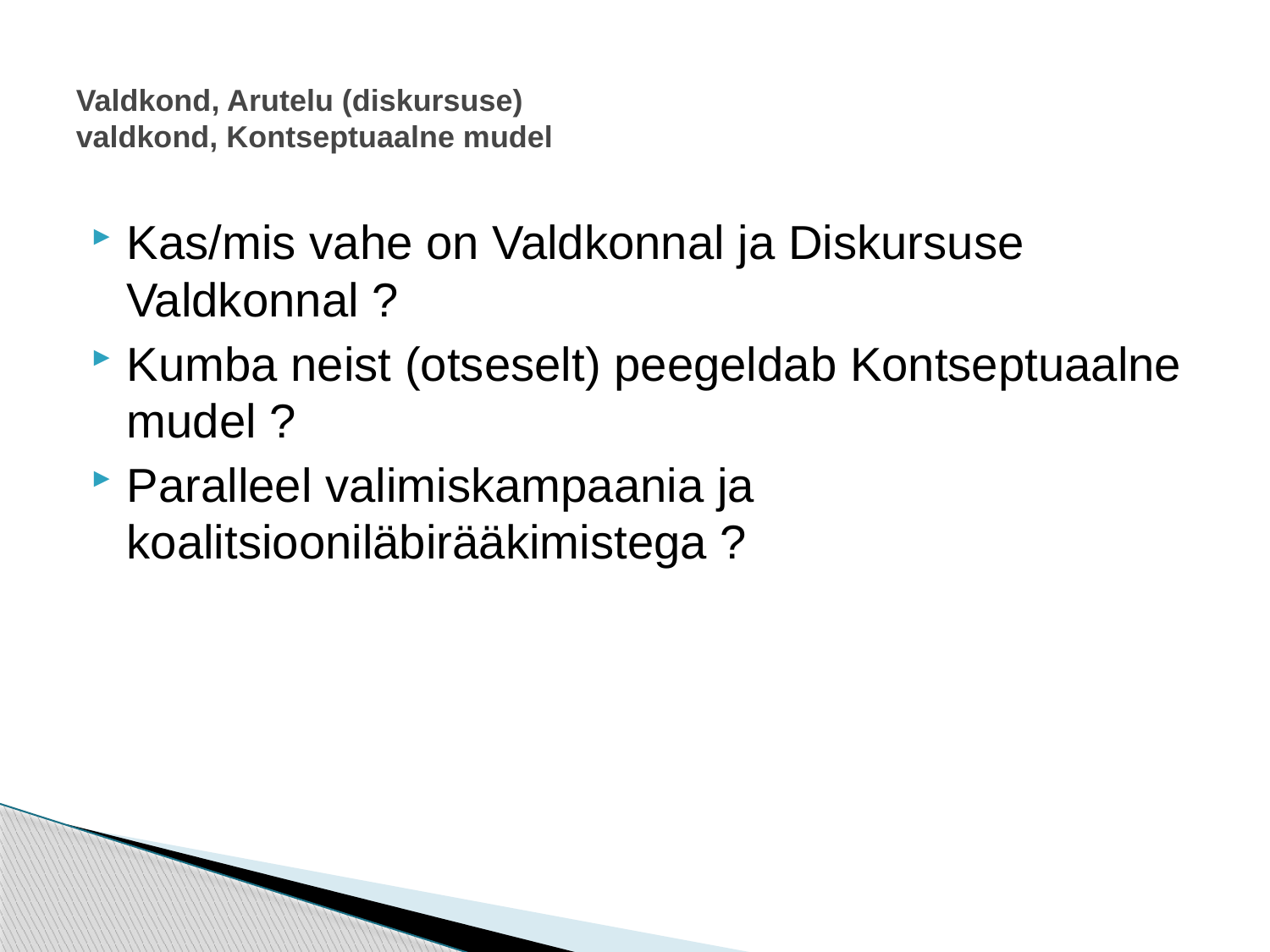

# Valdkond, Arutelu (diskursuse) valdkond, Kontseptuaalne mudel
Kas/mis vahe on Valdkonnal ja Diskursuse Valdkonnal ?
Kumba neist (otseselt) peegeldab Kontseptuaalne mudel ?
Paralleel valimiskampaania ja koalitsiooniläbirääkimistega ?